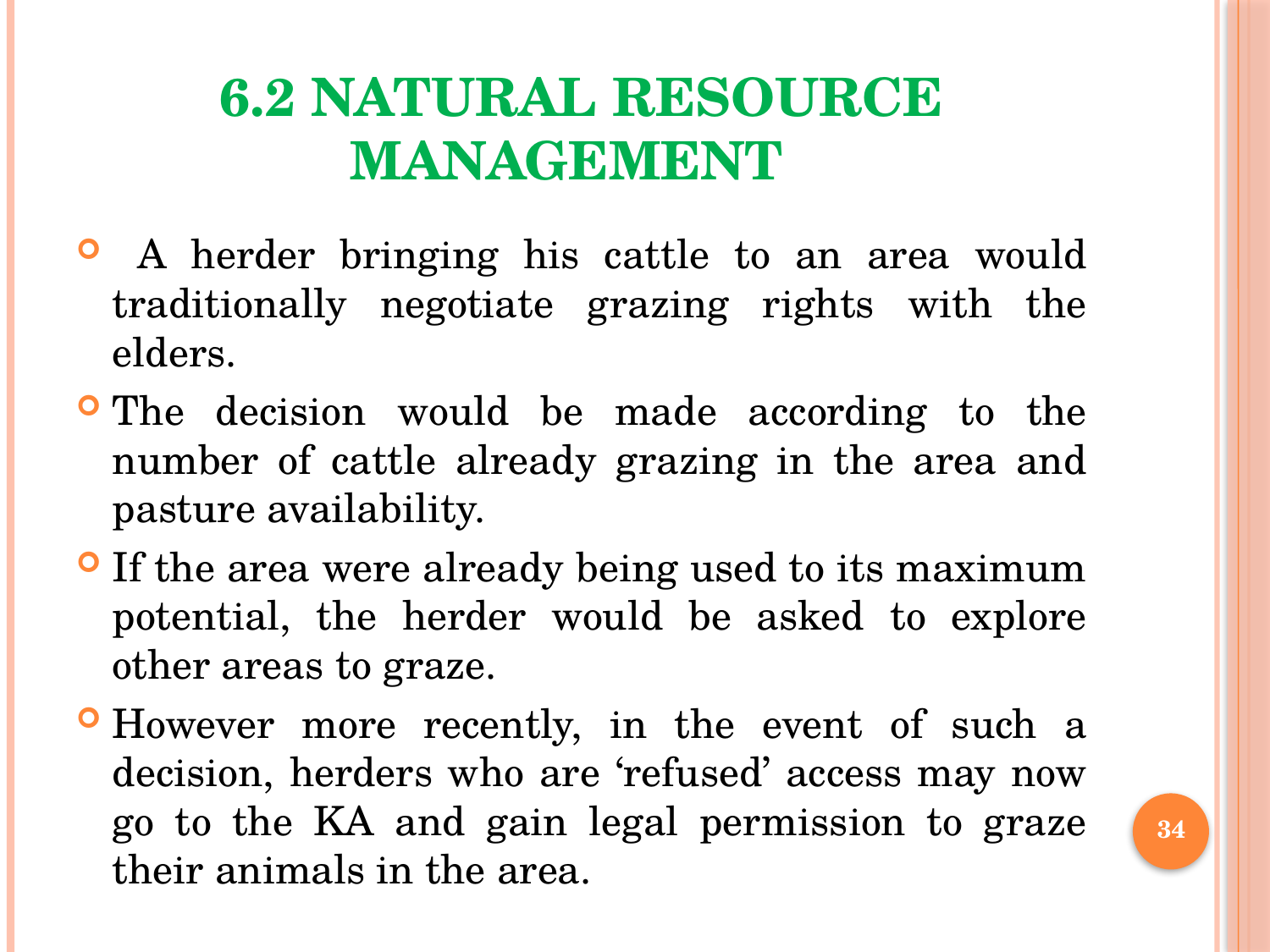

# 6.2 Natural Resource Management
 A herder bringing his cattle to an area would traditionally negotiate grazing rights with the elders.
The decision would be made according to the number of cattle already grazing in the area and pasture availability.
If the area were already being used to its maximum potential, the herder would be asked to explore other areas to graze.
However more recently, in the event of such a decision, herders who are ‘refused’ access may now go to the KA and gain legal permission to graze their animals in the area.

34